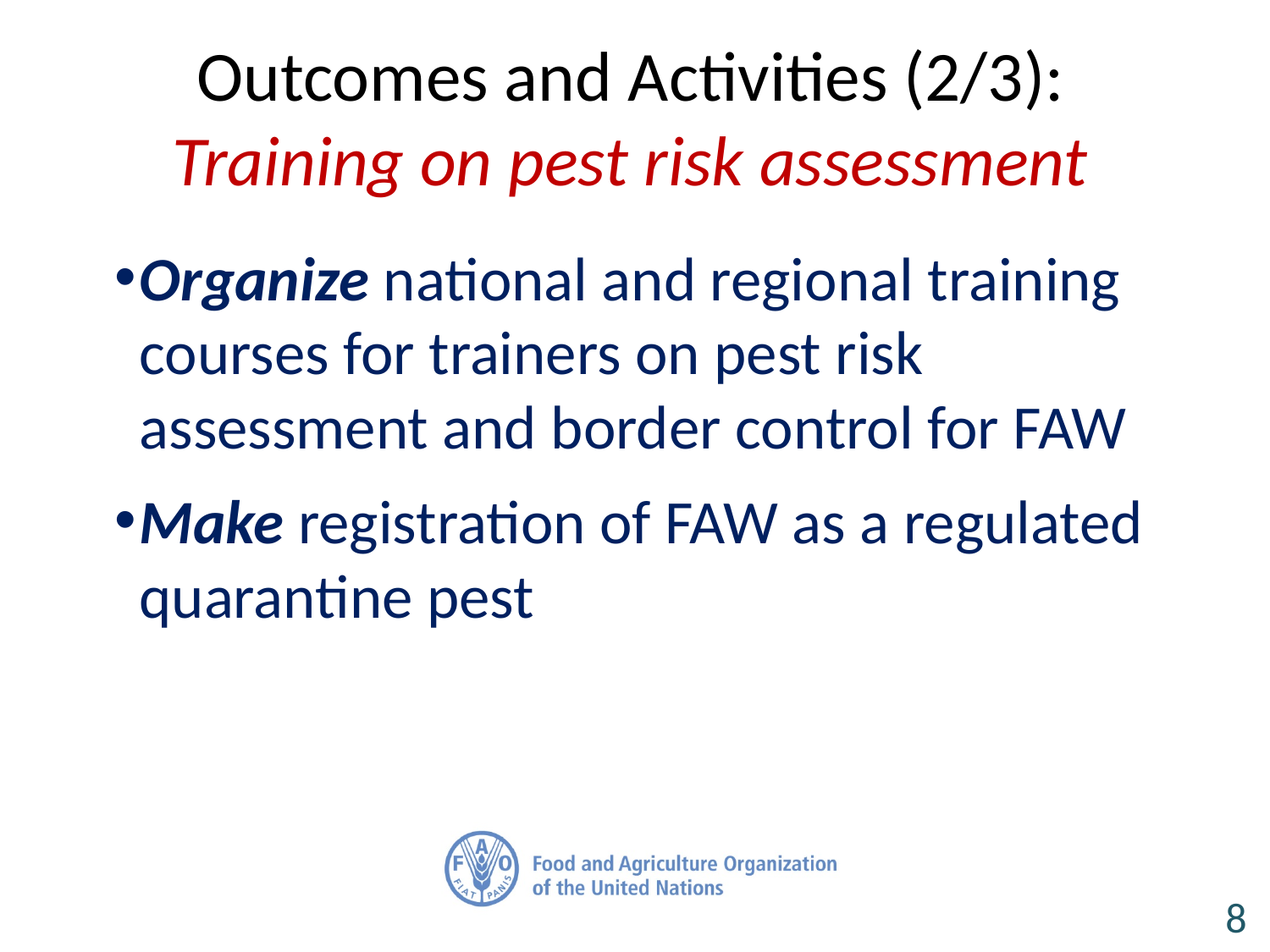

Outcomes and Activities (2/3):
Training on pest risk assessment
Organize national and regional training courses for trainers on pest risk assessment and border control for FAW
Make registration of FAW as a regulated quarantine pest
8